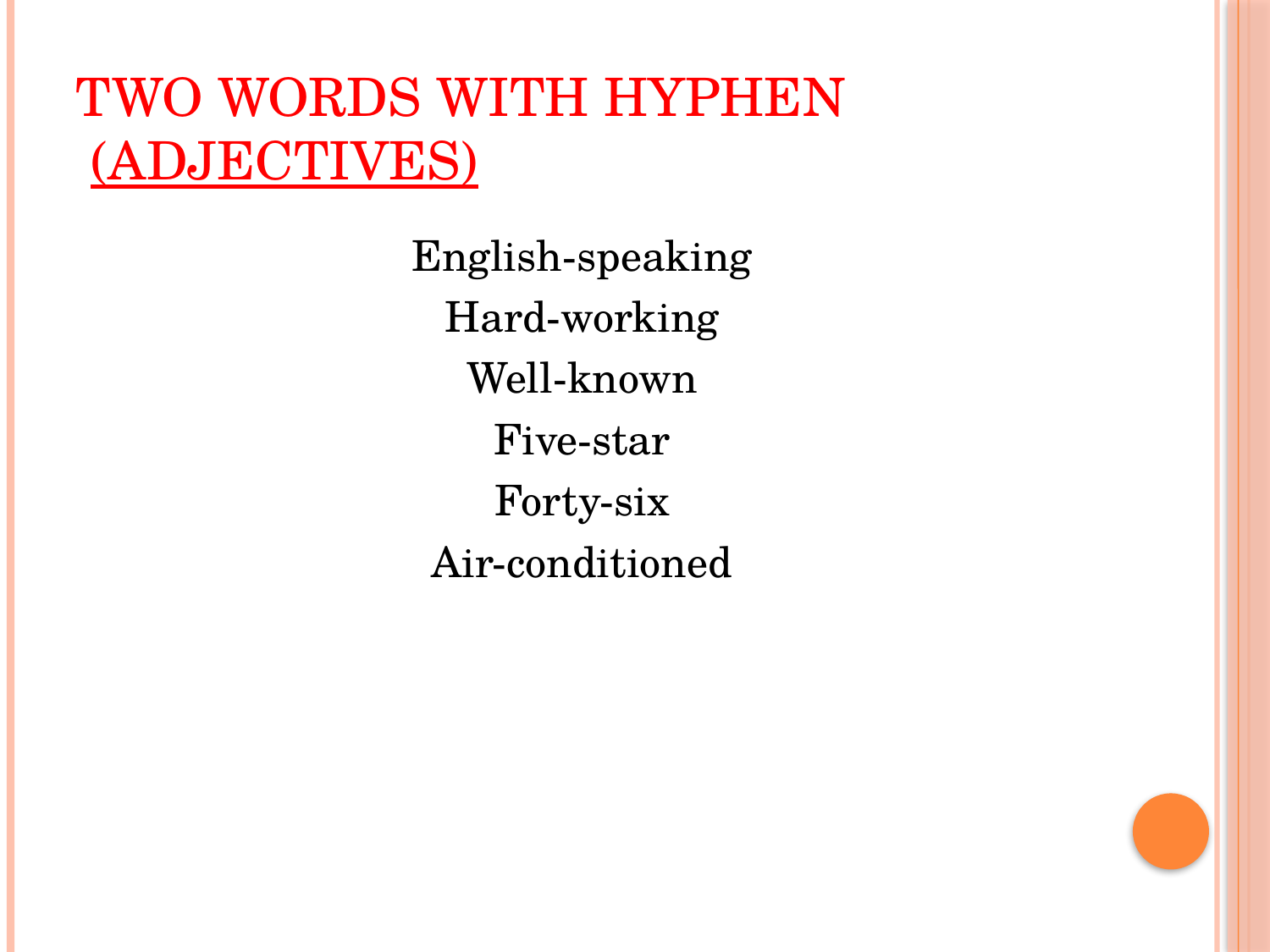

# Two words with hyphen (adjectives)
English-speaking
Hard-working
Well-known
Five-star
Forty-six
Air-conditioned